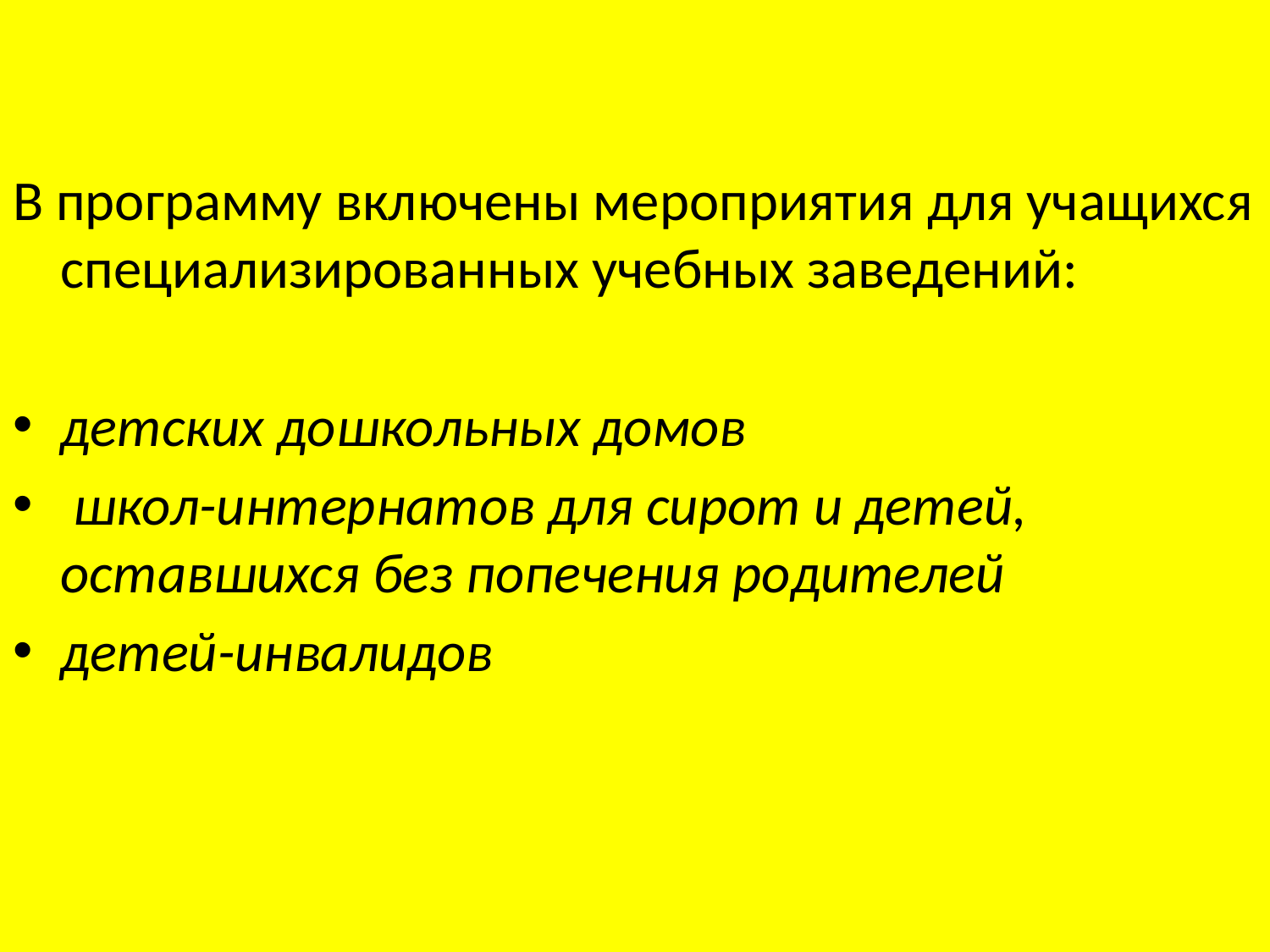

В программу включены мероприятия для учащихся специализированных учебных заведений:

детских дошкольных домов
 школ-интернатов для сирот и детей, оставшихся без попечения родителей
детей-инвалидов

#